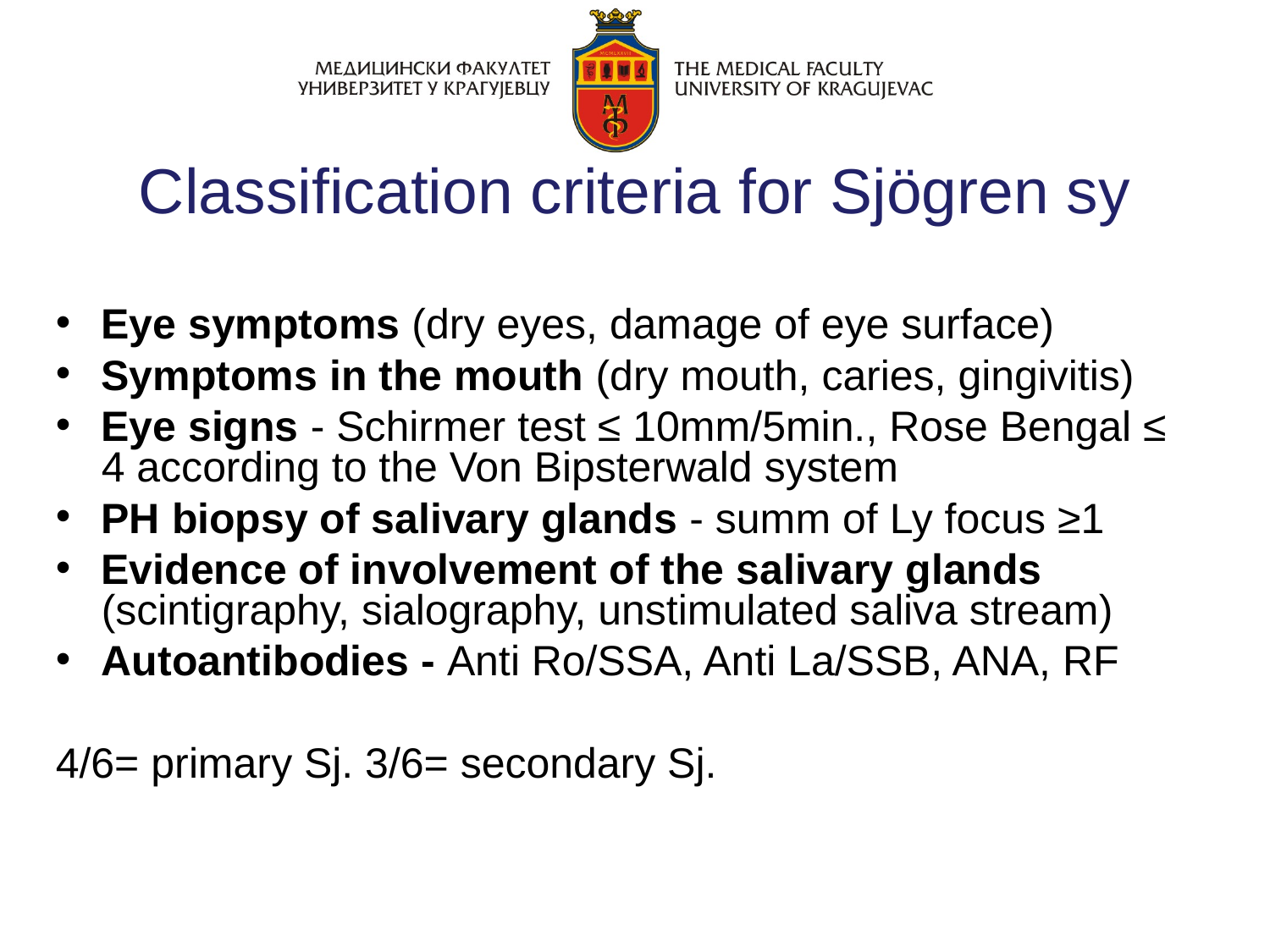

Classification criteria for Sjögren sy

Eye symptoms (dry eyes, damage of eye surface)
Symptoms in the mouth (dry mouth, caries, gingivitis)
Eye signs - Schirmer test ≤ 10mm/5min., Rose Bengal ≤ 4 according to the Von Bipsterwald system
PH biopsy of salivary glands - summ of Ly focus ≥1
Evidence of involvement of the salivary glands (scintigraphy, sialography, unstimulated saliva stream)
Autoantibodies - Anti Ro/SSA, Anti La/SSB, ANA, RF

4/6= primary Sj. 3/6= secondary Sj.